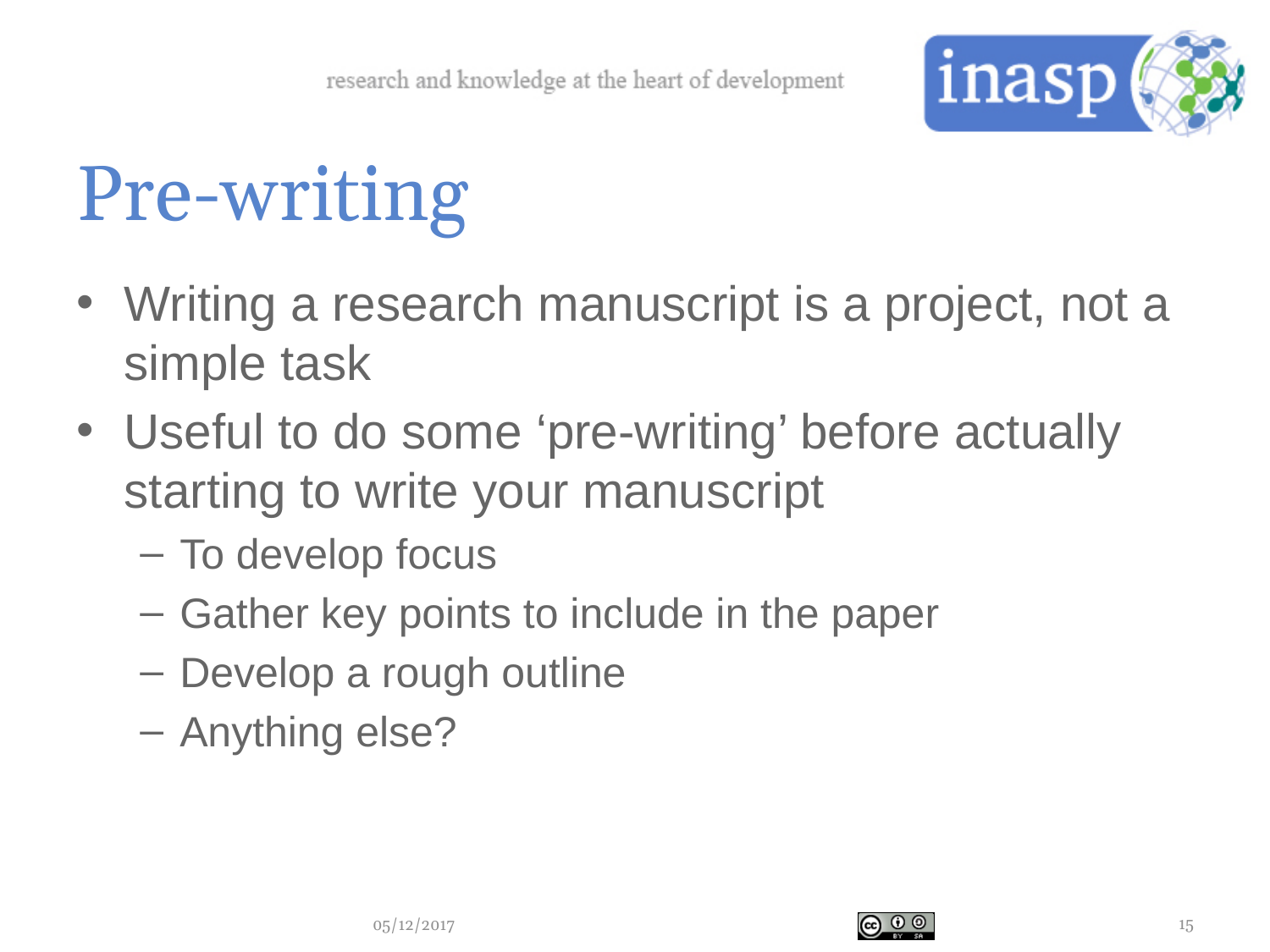

# Pre-writing
Writing a research manuscript is a project, not a simple task
Useful to do some ‘pre-writing’ before actually starting to write your manuscript
To develop focus
Gather key points to include in the paper
Develop a rough outline
Anything else?

05/12/2017

15